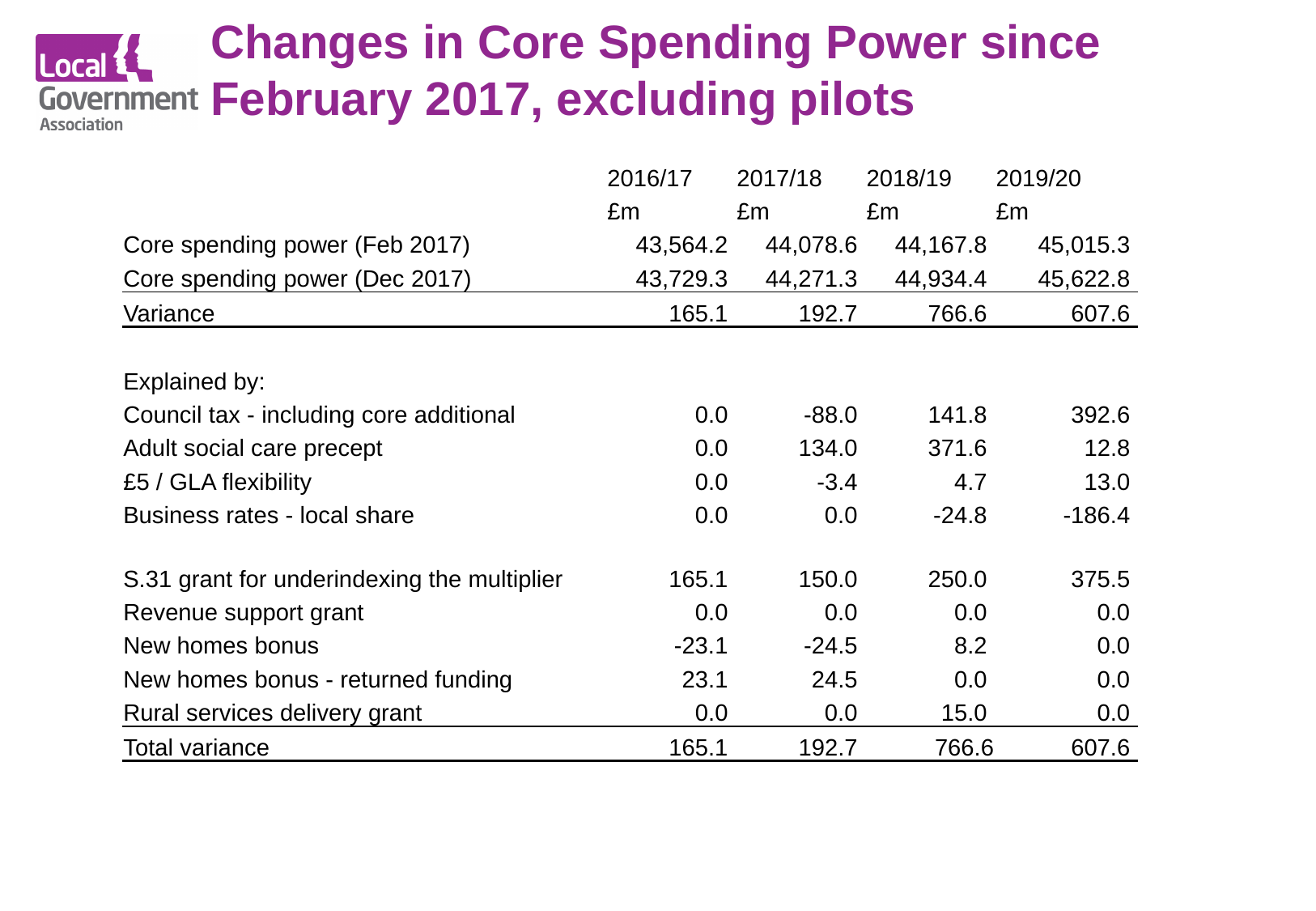

Changes in Core Spending Power since February 2017, excluding pilots
|  | 2016/17 | 2017/18 | 2018/19 | 2019/20 |
| --- | --- | --- | --- | --- |
|  | £m | £m | £m | £m |
| Core spending power (Feb 2017) | 43,564.2 | 44,078.6 | 44,167.8 | 45,015.3 |
| Core spending power (Dec 2017) | 43,729.3 | 44,271.3 | 44,934.4 | 45,622.8 |
| Variance | 165.1 | 192.7 | 766.6 | 607.6 |
|  |  |  |  |  |
| Explained by: |  |  |  |  |
| Council tax - including core additional | 0.0 | -88.0 | 141.8 | 392.6 |
| Adult social care precept | 0.0 | 134.0 | 371.6 | 12.8 |
| £5 / GLA flexibility | 0.0 | -3.4 | 4.7 | 13.0 |
| Business rates - local share | 0.0 | 0.0 | -24.8 | -186.4 |
| S.31 grant for underindexing the multiplier | 165.1 | 150.0 | 250.0 | 375.5 |
| Revenue support grant | 0.0 | 0.0 | 0.0 | 0.0 |
| New homes bonus | -23.1 | -24.5 | 8.2 | 0.0 |
| New homes bonus - returned funding | 23.1 | 24.5 | 0.0 | 0.0 |
| Rural services delivery grant | 0.0 | 0.0 | 15.0 | 0.0 |
| Total variance | 165.1 | 192.7 | 766.6 | 607.6 |